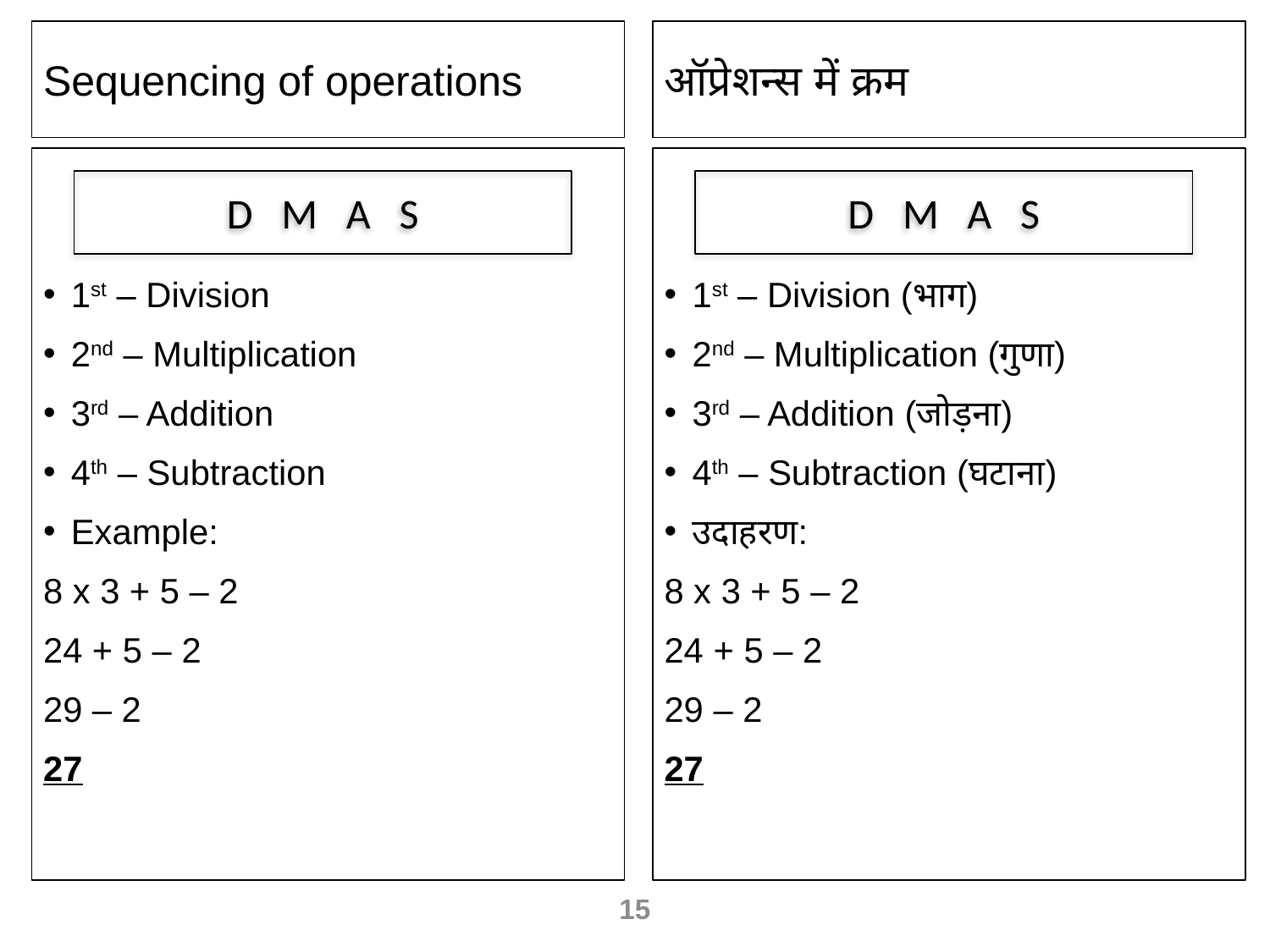

Sequencing of operations
ऑप्रेशन्स में क्रम

1st – Division
2nd – Multiplication
3rd – Addition
4th – Subtraction
Example:
8 x 3 + 5 – 2
24 + 5 – 2
29 – 2
27

1st – Division (भाग)
2nd – Multiplication (गुणा)
3rd – Addition (जोड़ना)
4th – Subtraction (घटाना)
उदाहरण:
8 x 3 + 5 – 2
24 + 5 – 2
29 – 2
27

D   M   A   S
D   M   A   S
15